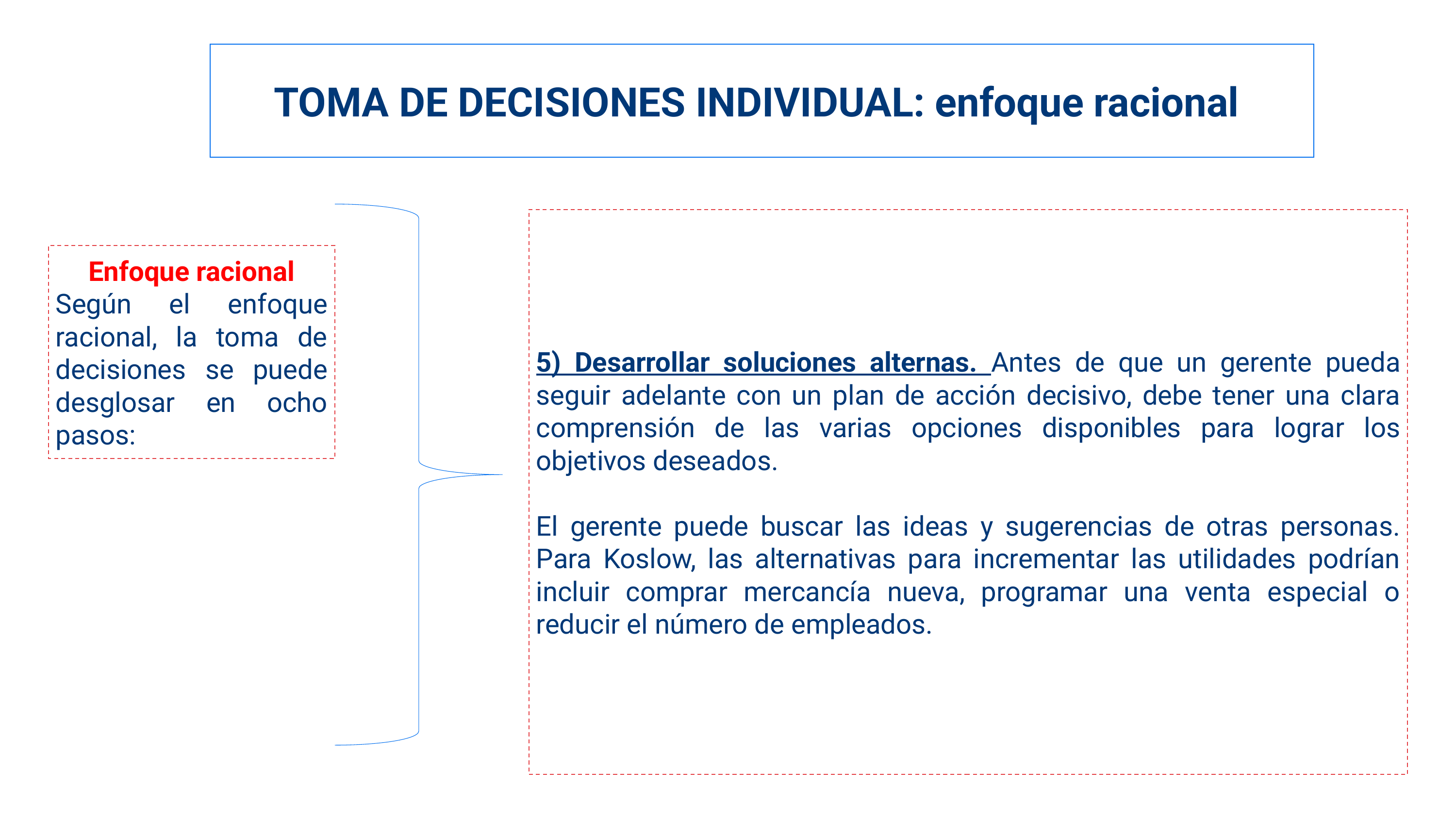

TOMA DE DECISIONES INDIVIDUAL: enfoque racional

5) Desarrollar soluciones alternas. Antes de que un gerente pueda seguir adelante con un plan de acción decisivo, debe tener una clara comprensión de las varias opciones disponibles para lograr los objetivos deseados.

El gerente puede buscar las ideas y sugerencias de otras personas. Para Koslow, las alternativas para incrementar las utilidades podrían incluir comprar mercancía nueva, programar una venta especial o reducir el número de empleados.
Enfoque racional
Según el enfoque racional, la toma de decisiones se puede desglosar en ocho pasos: